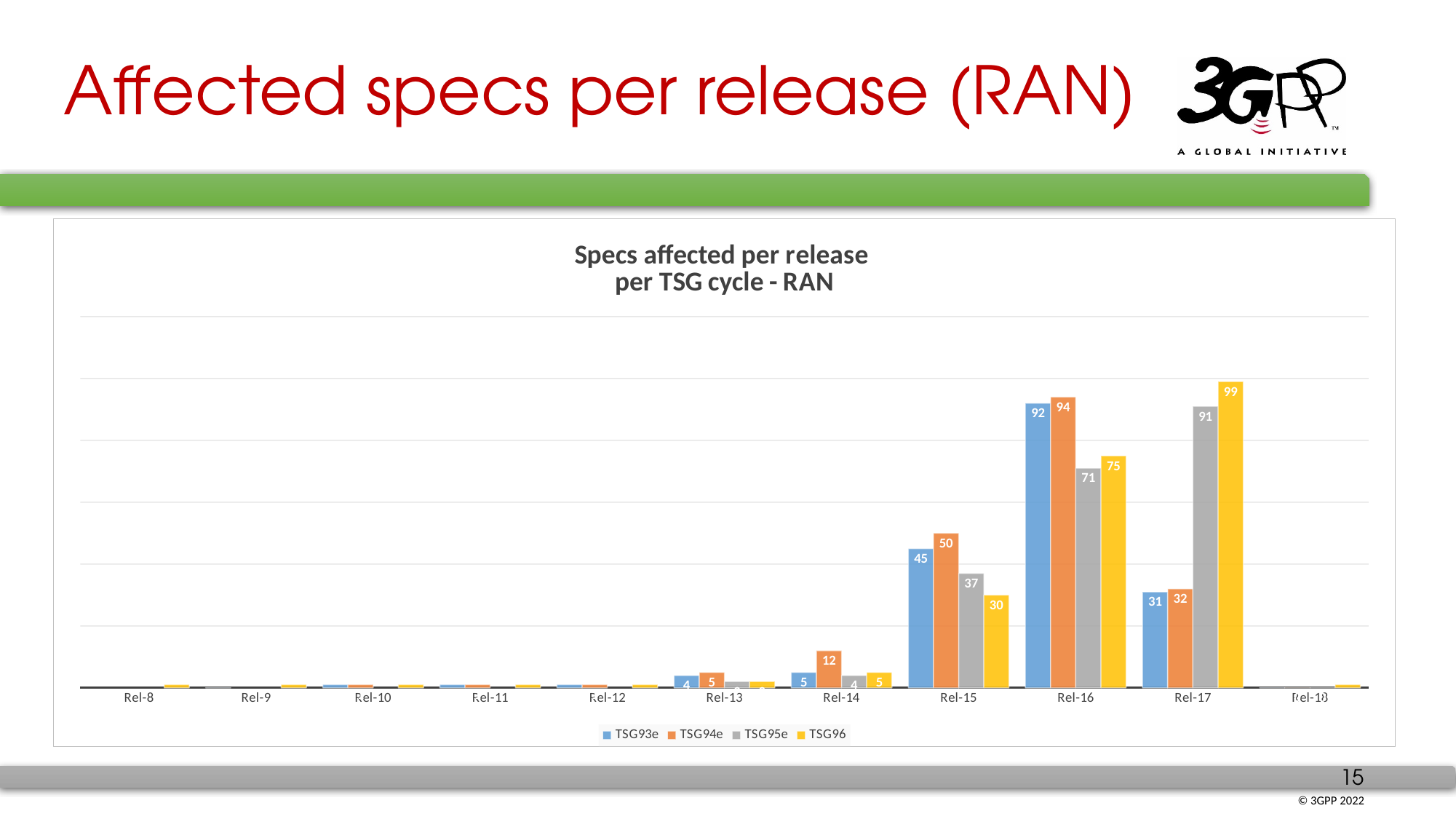

# Affected specs per release (RAN)

### Chart: Specs affected per release per TSG cycle - RAN

| Category | TSG93e | TSG94e | TSG95e | TSG96 |
|---|---|---|---|---|
| Rel-8 | None | None | None | 1.0 |
| Rel-9 | 0.0 | None | None | 1.0 |
| Rel-10 | 1.0 | 1.0 | None | 1.0 |
| Rel-11 | 1.0 | 1.0 | None | 1.0 |
| Rel-12 | 1.0 | 1.0 | None | 1.0 |
| Rel-13 | 4.0 | 5.0 | 2.0 | 2.0 |
| Rel-14 | 5.0 | 12.0 | 4.0 | 5.0 |
| Rel-15 | 45.0 | 50.0 | 37.0 | 30.0 |
| Rel-16 | 92.0 | 94.0 | 71.0 | 75.0 |
| Rel-17 | 31.0 | 32.0 | 91.0 | 99.0 |
| Rel-18 | 0.0 | 0.0 | 0.0 | 1.0 |